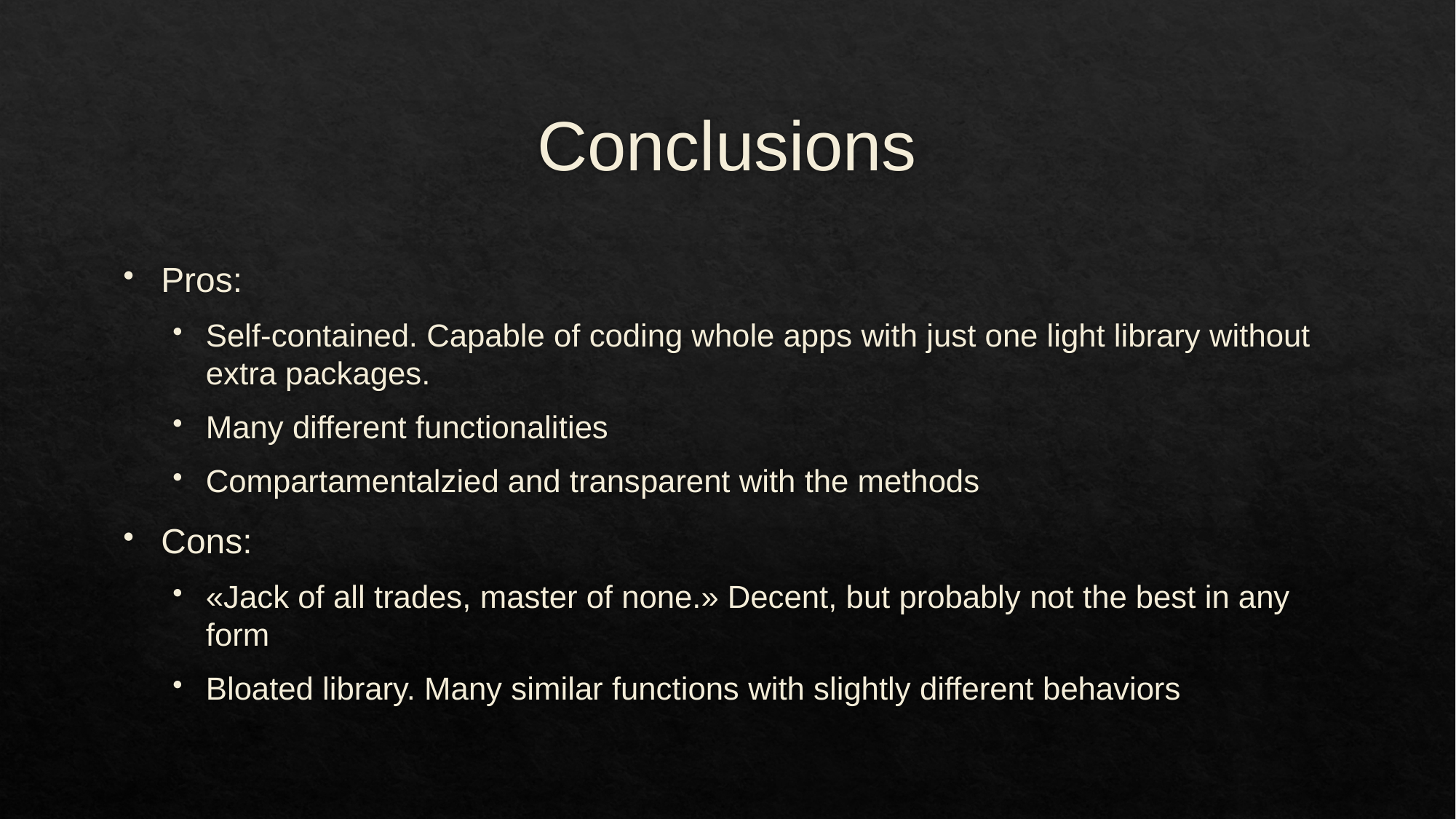

# Conclusions
Pros:
Self-contained. Capable of coding whole apps with just one light library without extra packages.
Many different functionalities
Compartamentalzied and transparent with the methods
Cons:
«Jack of all trades, master of none.» Decent, but probably not the best in any form
Bloated library. Many similar functions with slightly different behaviors